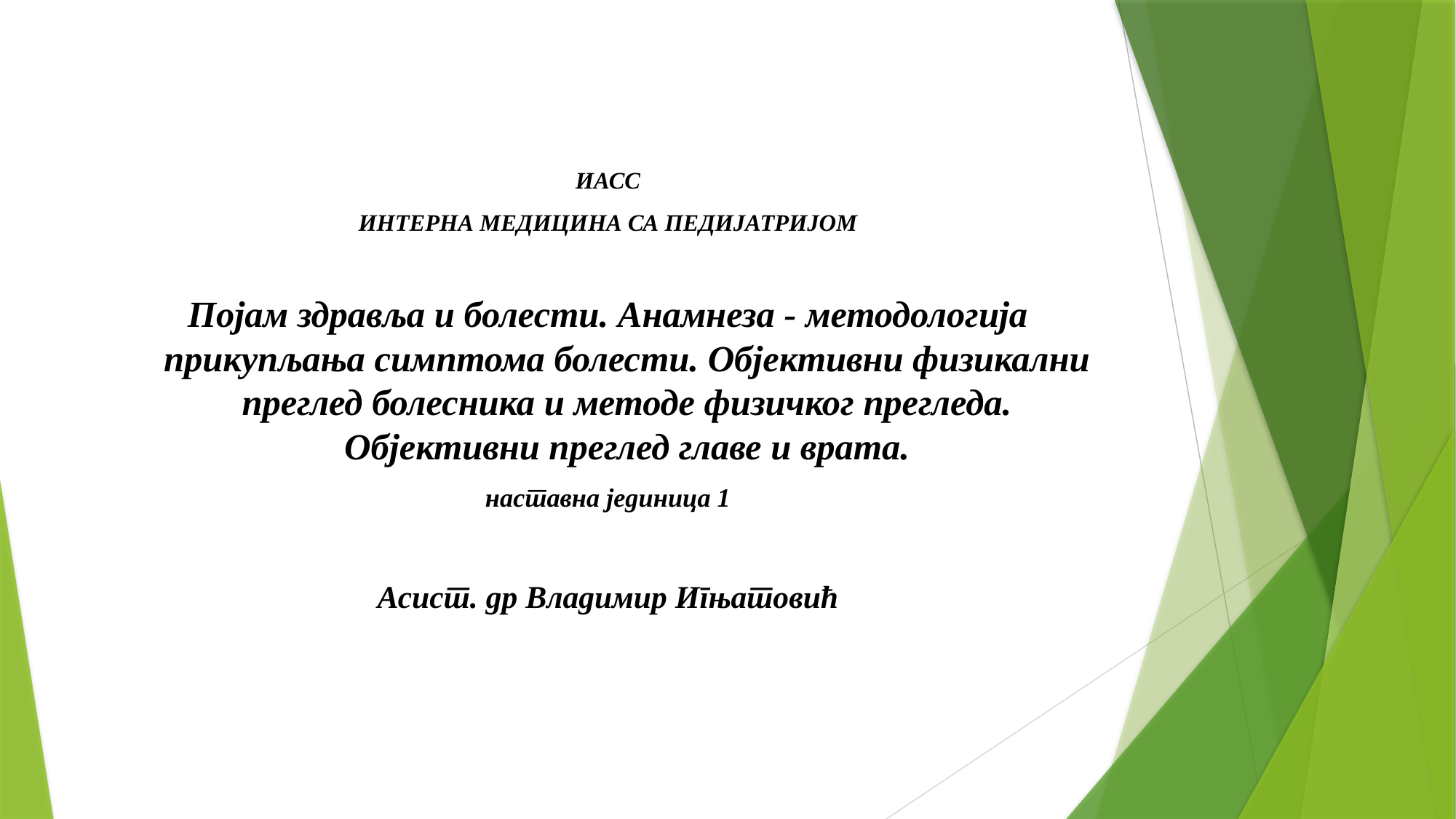

ИАСС
ИНТЕРНА МЕДИЦИНА СА ПЕДИЈАТРИЈОМ

Појам здравља и болести. Анамнеза - методологија прикупљања симптома болести. Објективни физикални преглед болесника и методе физичког прегледа. Објективни преглед главе и врата.
наставна јединица 1

Асист. др Владимир Игњатовић